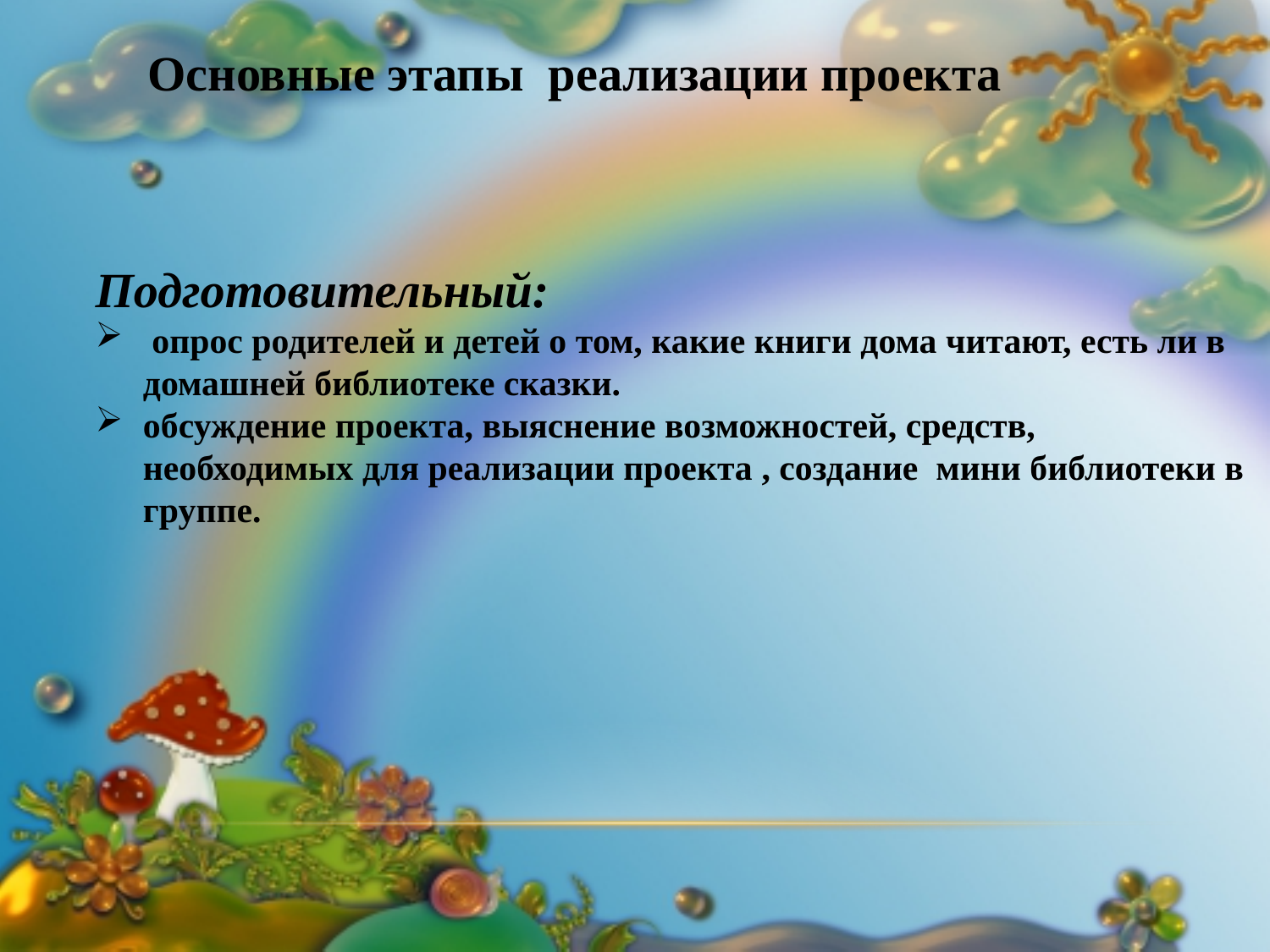

# Основные этапы  реализации проекта

Подготовительный:
 опрос родителей и детей о том, какие книги дома читают, есть ли в домашней библиотеке сказки.
обсуждение проекта, выяснение возможностей, средств, необходимых для реализации проекта , создание  мини библиотеки в группе.